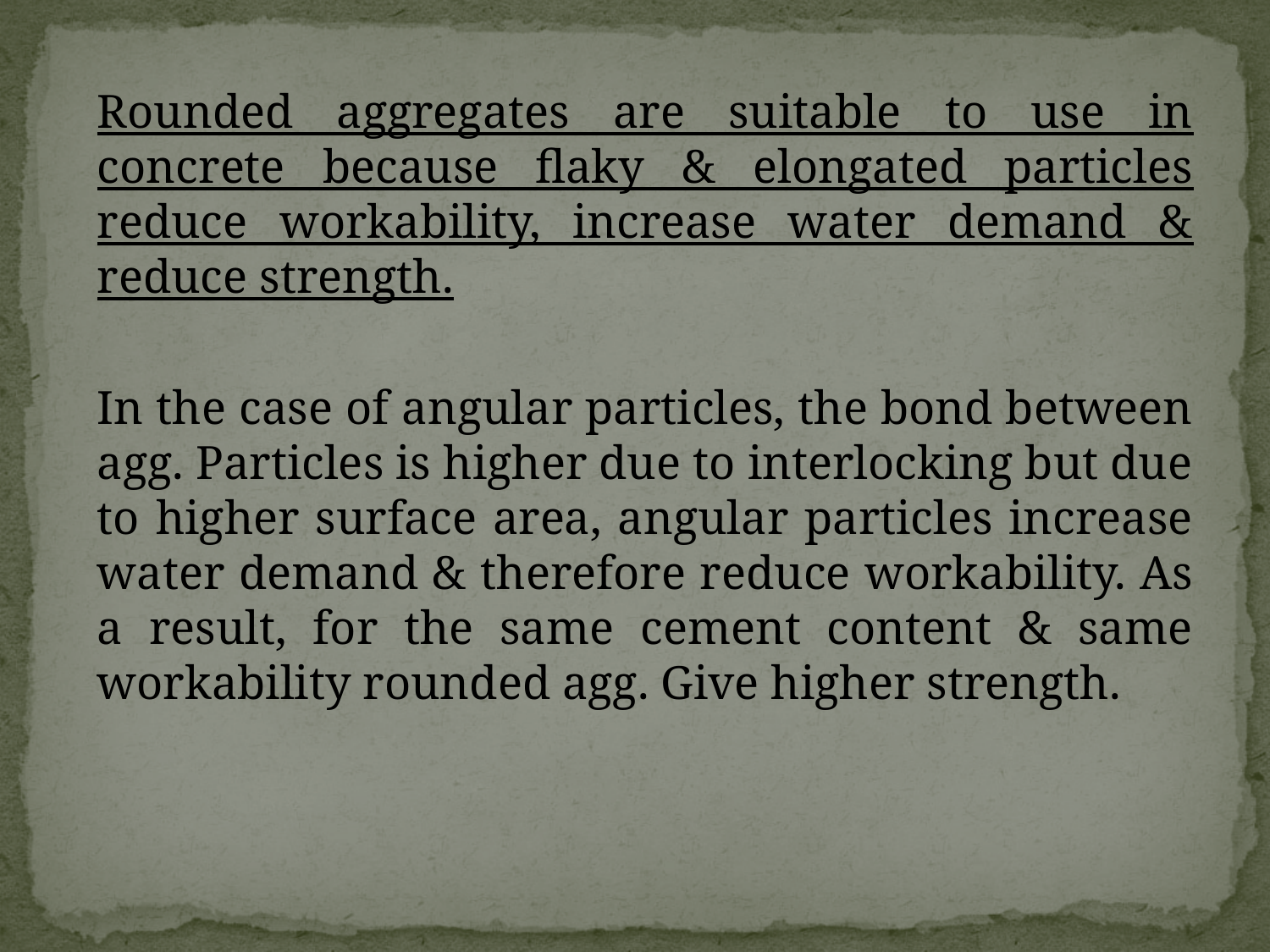

#
Rounded aggregates are suitable to use in concrete because flaky & elongated particles reduce workability, increase water demand & reduce strength.

In the case of angular particles, the bond between agg. Particles is higher due to interlocking but due to higher surface area, angular particles increase water demand & therefore reduce workability. As a result, for the same cement content & same workability rounded agg. Give higher strength.